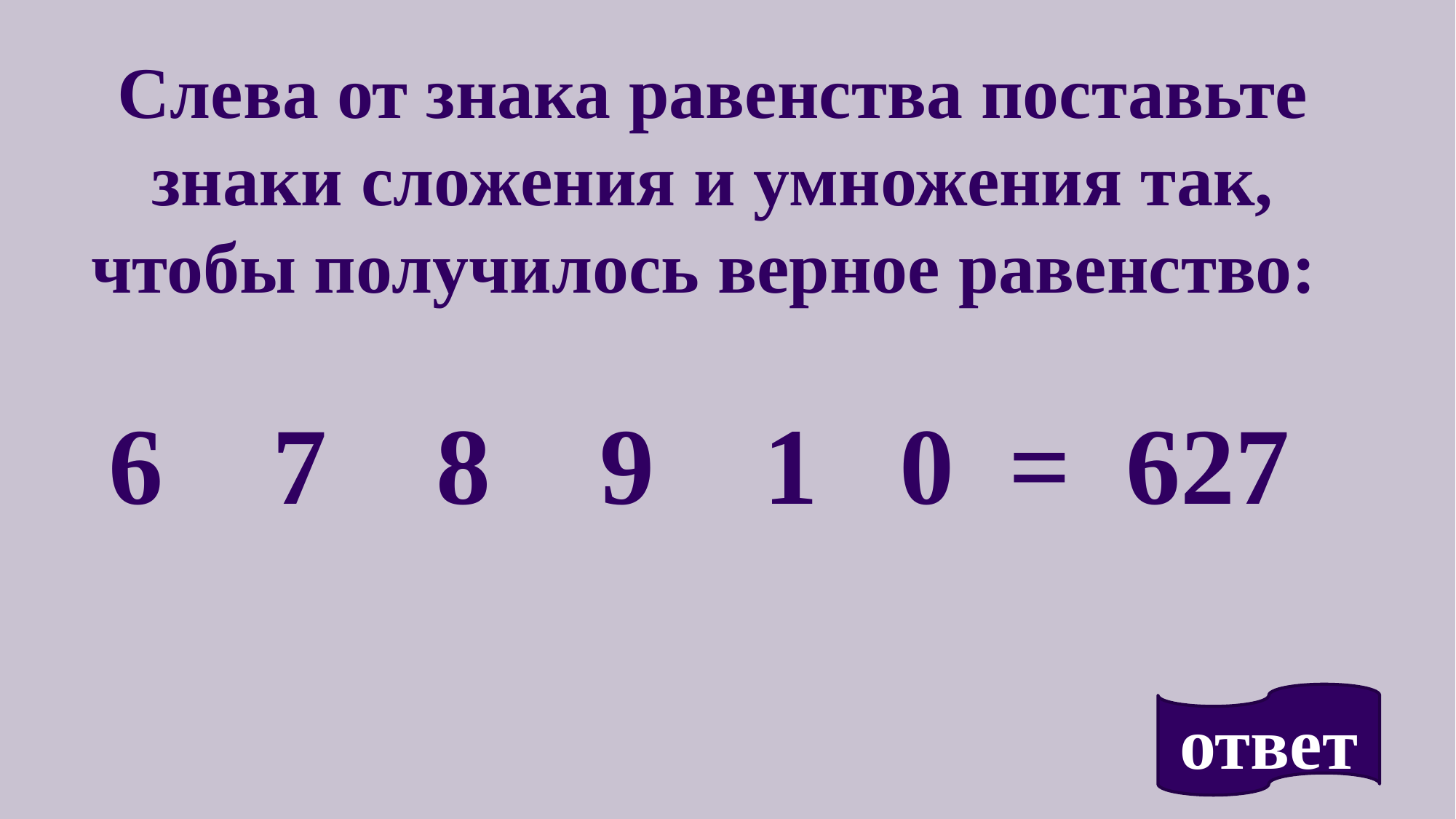

Слева от знака равенства поставьте знаки сложения и умножения так, чтобы получилось верное равенство:

6    7    8    9    1   0  =  627
ответ